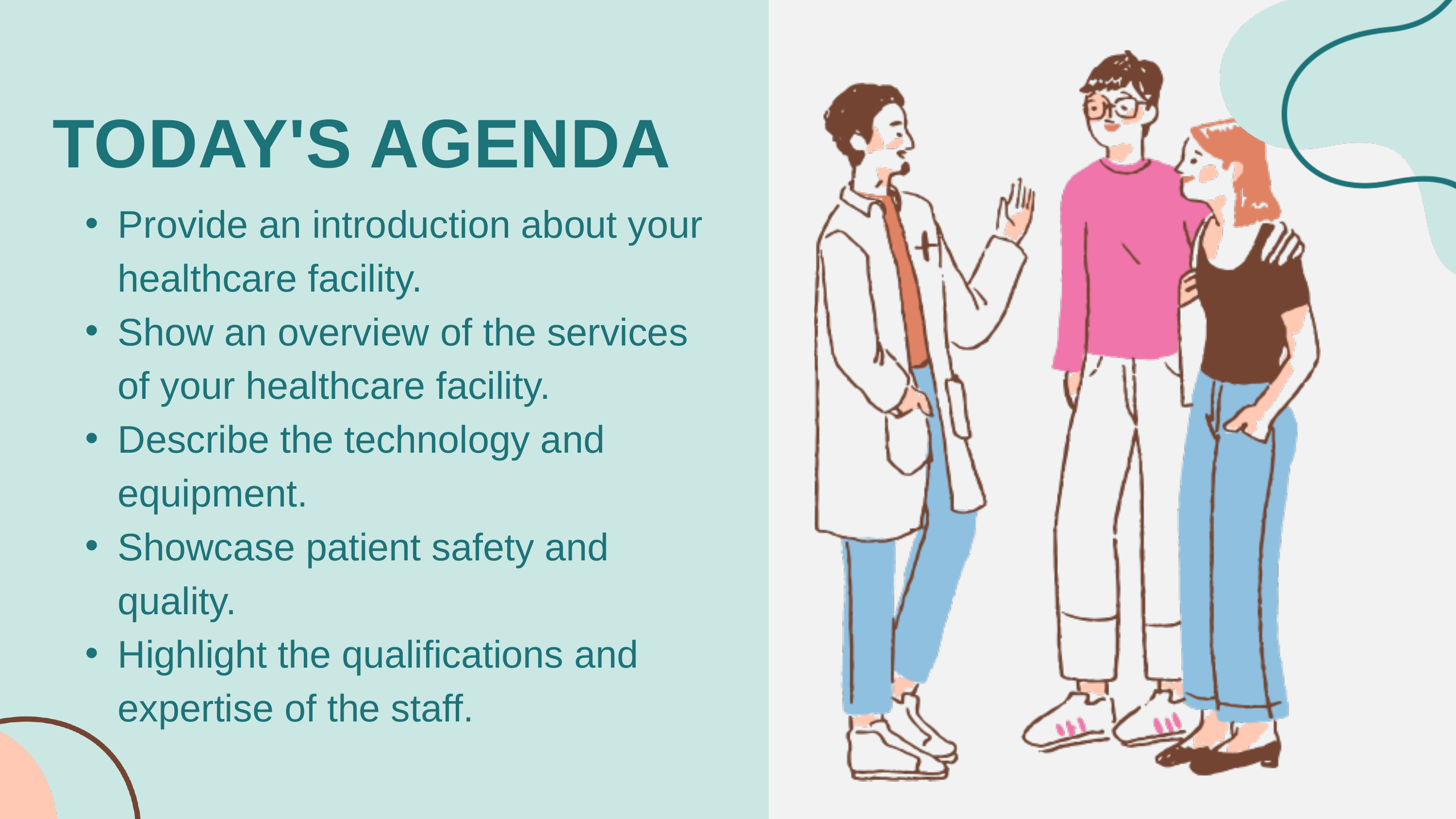

TODAY'S AGENDA
Provide an introduction about your healthcare facility.
Show an overview of the services of your healthcare facility.
Describe the technology and equipment.
Showcase patient safety and quality.
Highlight the qualifications and expertise of the staff.